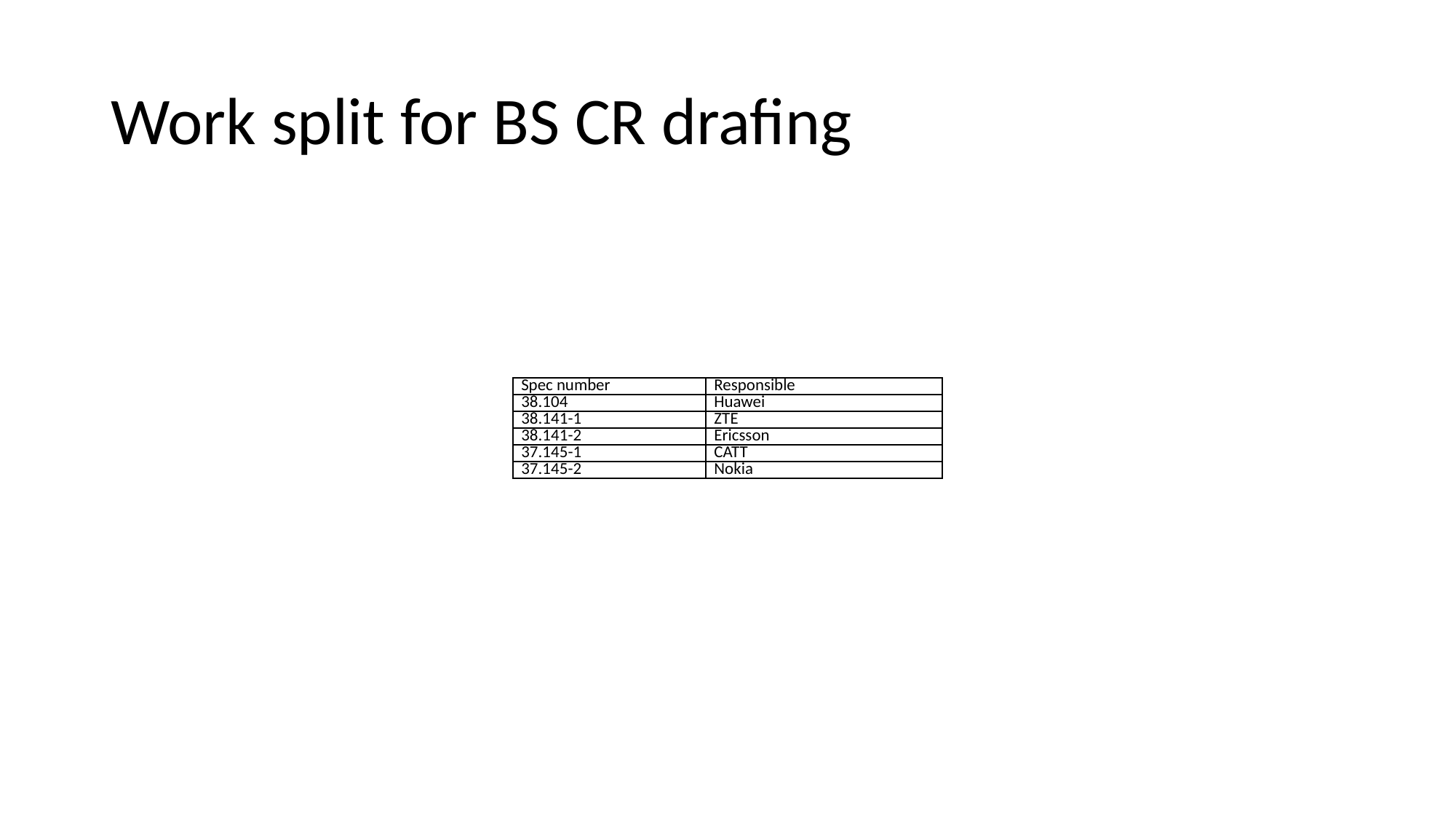

# Work split for BS CR drafing
| Spec number | Responsible |
| --- | --- |
| 38.104 | Huawei |
| 38.141-1 | ZTE |
| 38.141-2 | Ericsson |
| 37.145-1 | CATT |
| 37.145-2 | Nokia |